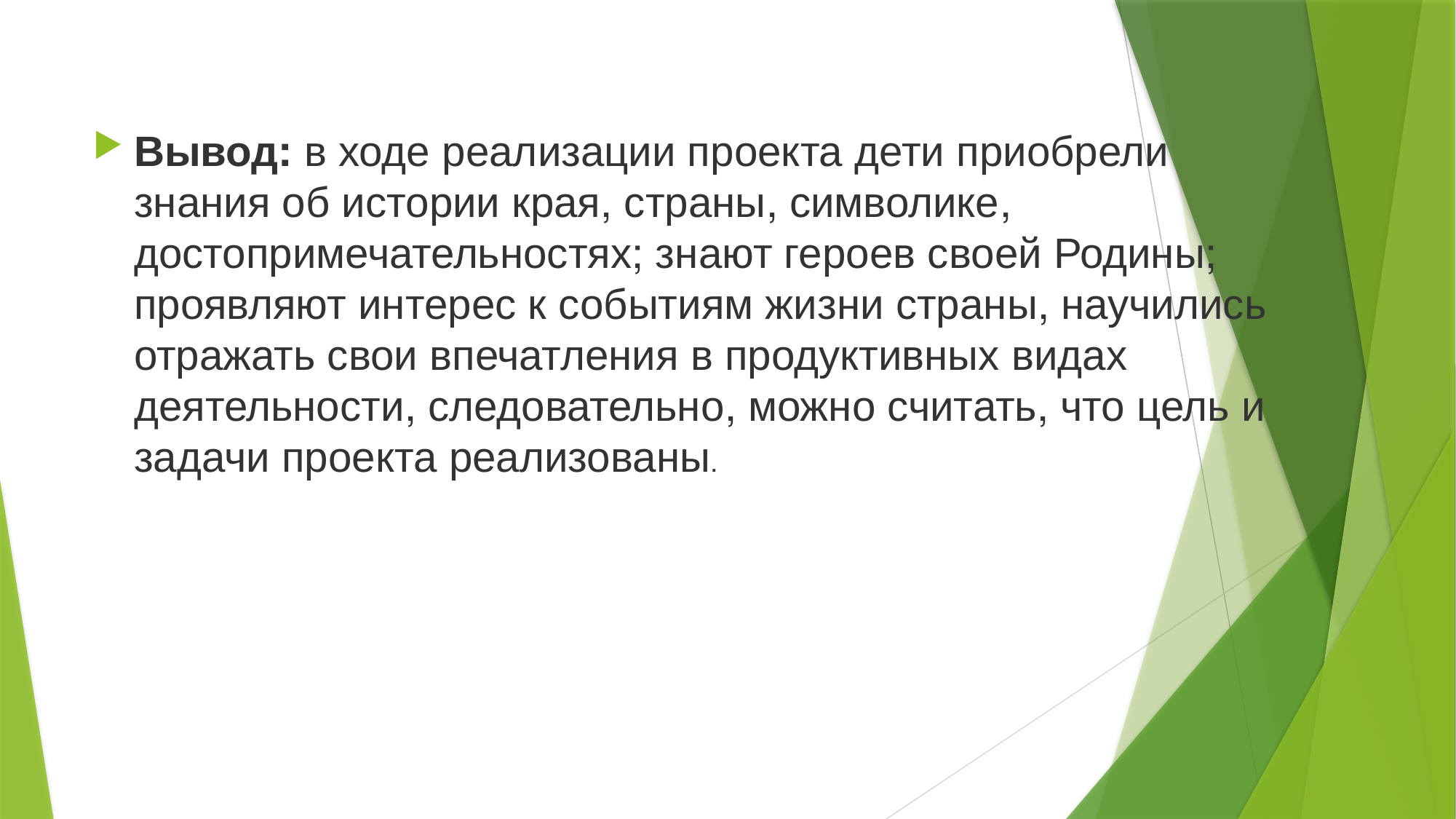

Вывод: в ходе реализации проекта дети приобрели знания об истории края, страны, символике, достопримечательностях; знают героев своей Родины; проявляют интерес к событиям жизни страны, научились отражать свои впечатления в продуктивных видах деятельности, следовательно, можно считать, что цель и задачи проекта реализованы.